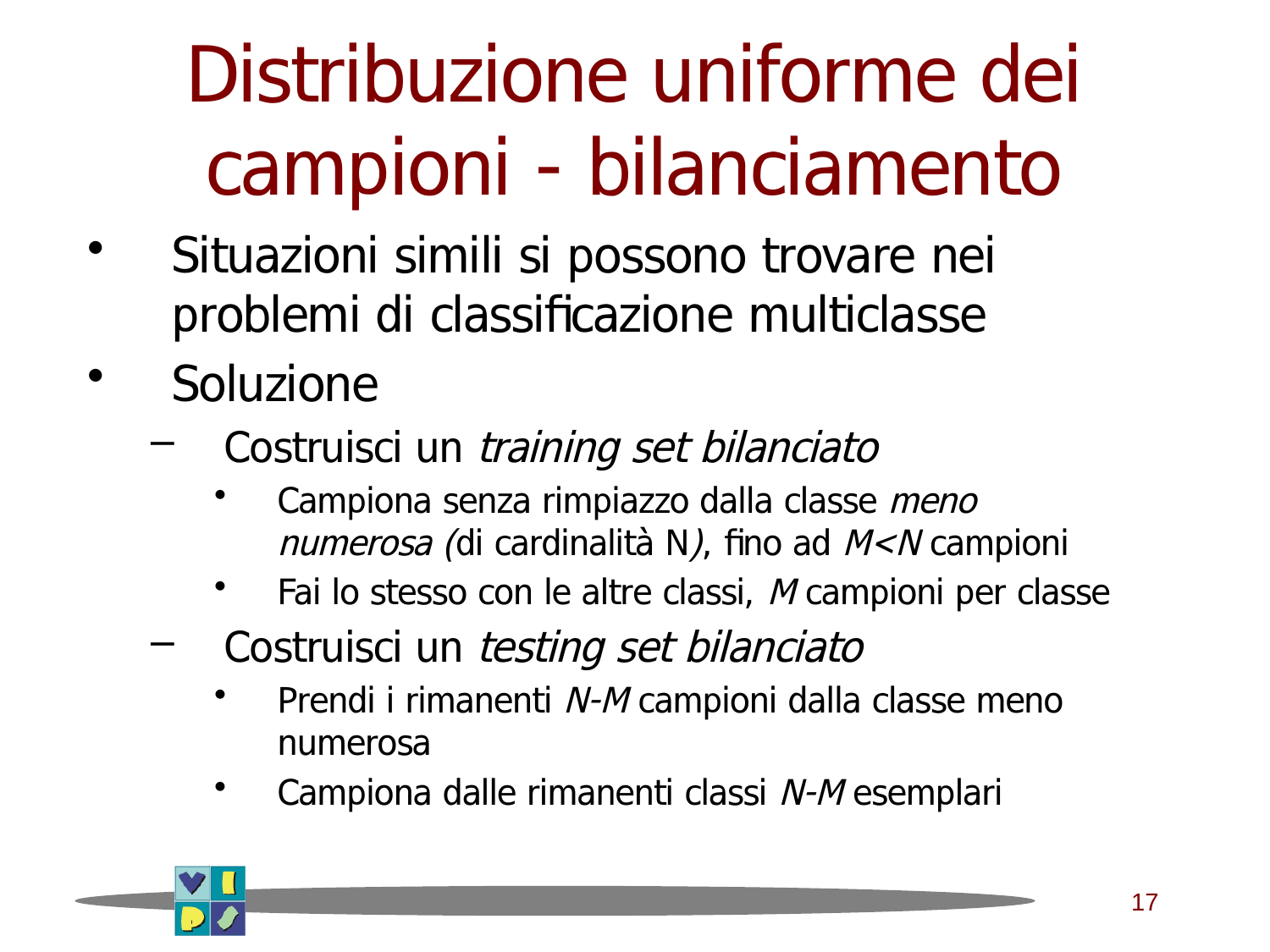

# Distribuzione uniforme dei campioni - bilanciamento
Situazioni simili si possono trovare nei problemi di classificazione multiclasse
Soluzione
Costruisci un training set bilanciato
Campiona senza rimpiazzo dalla classe meno numerosa (di cardinalità N), fino ad M<N campioni
Fai lo stesso con le altre classi, M campioni per classe
Costruisci un testing set bilanciato
Prendi i rimanenti N-M campioni dalla classe meno numerosa
Campiona dalle rimanenti classi N-M esemplari

17